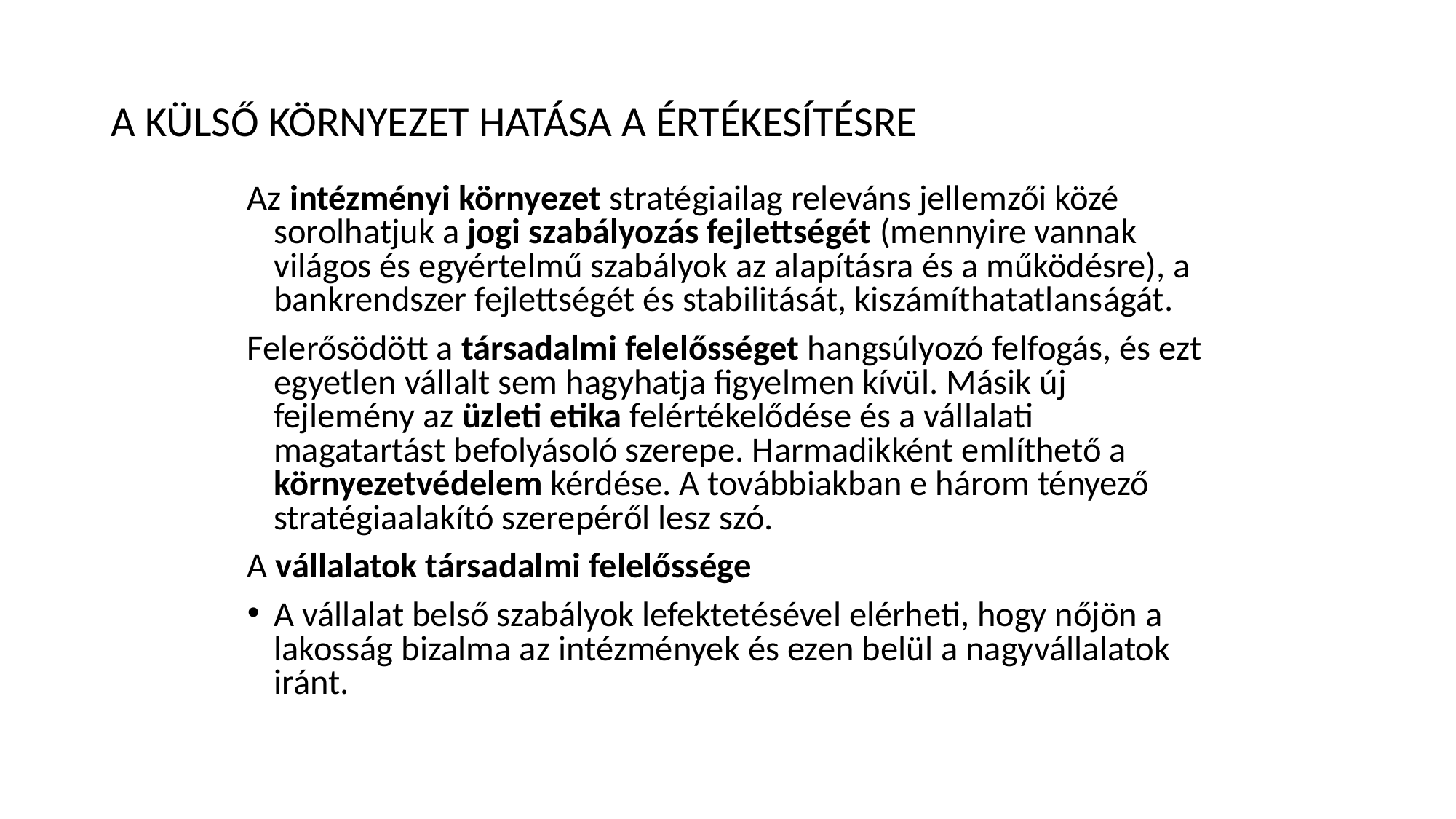

# A KÜLSŐ KÖRNYEZET HATÁSA A ÉRTÉKESÍTÉSRE
Az intézményi környezet stratégiailag releváns jellemzői közé sorolhatjuk a jogi szabályozás fejlettségét (mennyire vannak világos és egyértelmű szabályok az alapításra és a működésre), a bankrendszer fejlettségét és stabilitását, kiszámíthatatlanságát.
Felerősödött a társadalmi felelősséget hangsúlyozó felfogás, és ezt egyetlen vállalt sem hagyhatja figyelmen kívül. Másik új fejlemény az üzleti etika felértékelődése és a vállalati magatartást befolyásoló szerepe. Harmadikként említhető a környezetvédelem kérdése. A továbbiakban e három tényező stratégiaalakító szerepéről lesz szó.
A vállalatok társadalmi felelőssége
A vállalat belső szabályok lefektetésével elérheti, hogy nőjön a lakosság bizalma az intézmények és ezen belül a nagyvállalatok iránt.